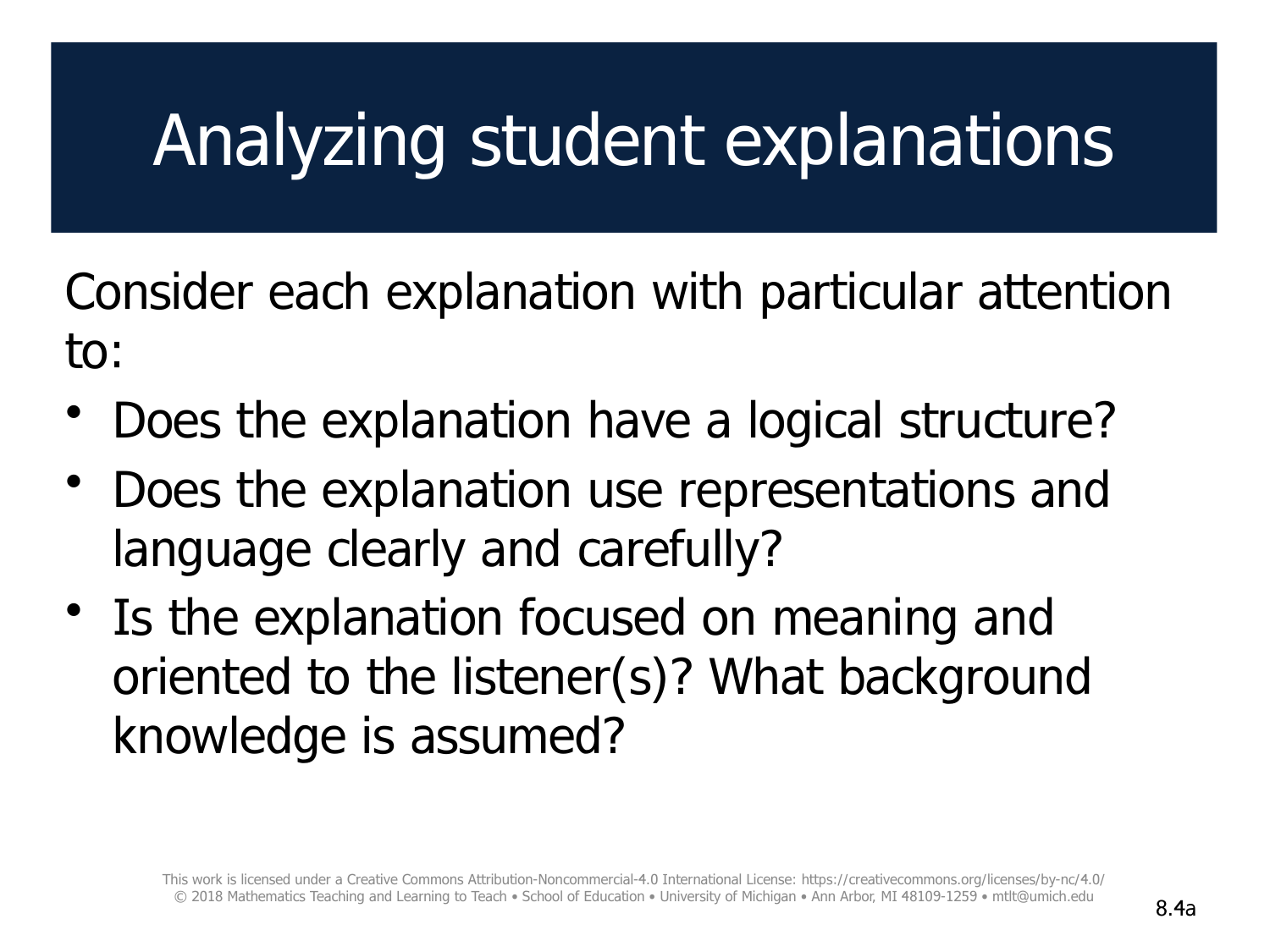

# Analyzing student explanations
Consider each explanation with particular attention to:
Does the explanation have a logical structure?
Does the explanation use representations and language clearly and carefully?
Is the explanation focused on meaning and oriented to the listener(s)? What background knowledge is assumed?
This work is licensed under a Creative Commons Attribution-Noncommercial-4.0 International License: https://creativecommons.org/licenses/by-nc/4.0/
© 2018 Mathematics Teaching and Learning to Teach • School of Education • University of Michigan • Ann Arbor, MI 48109-1259 • mtlt@umich.edu
8.4a